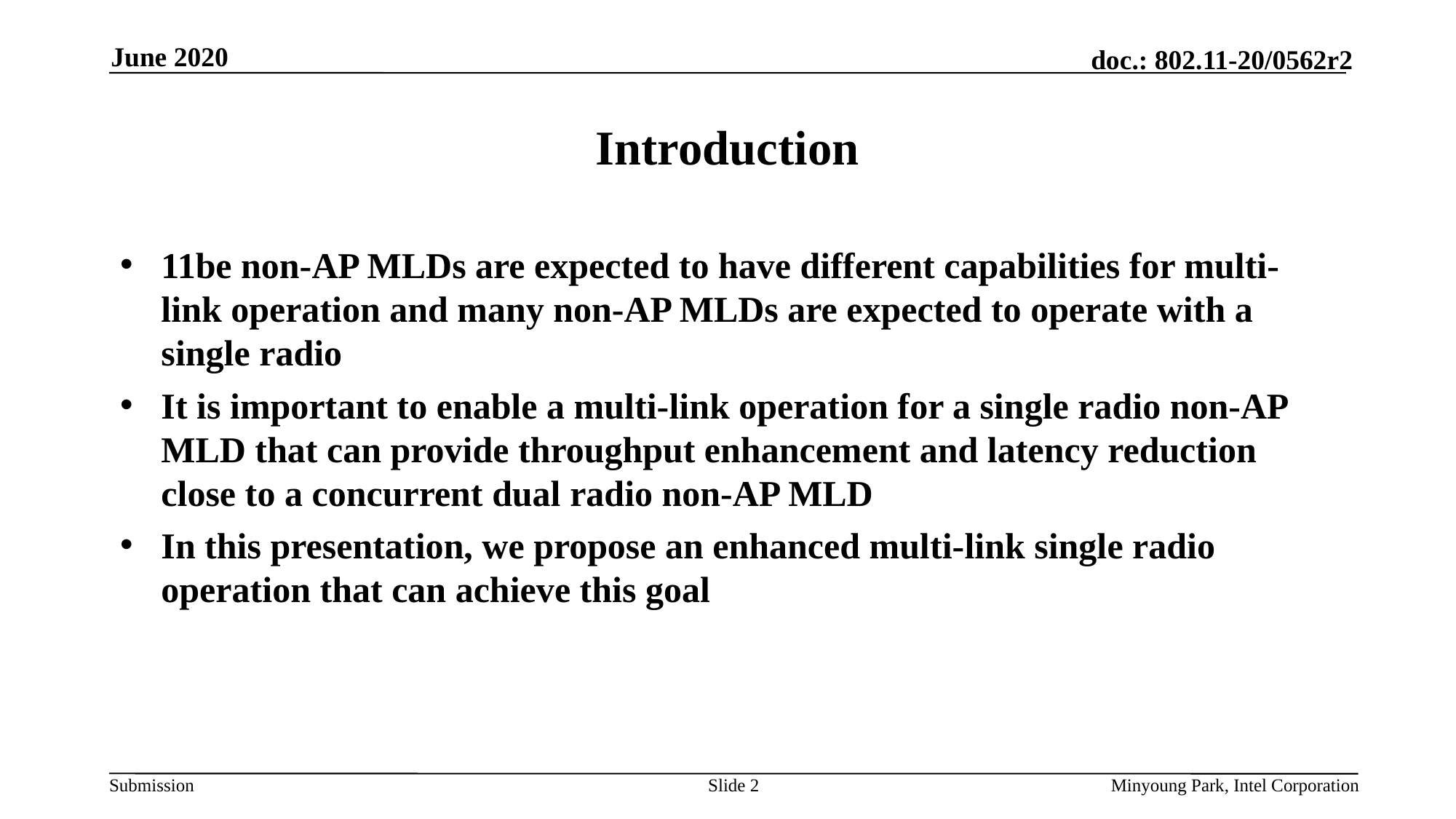

June 2020
# Introduction
11be non-AP MLDs are expected to have different capabilities for multi-link operation and many non-AP MLDs are expected to operate with a single radio
It is important to enable a multi-link operation for a single radio non-AP MLD that can provide throughput enhancement and latency reduction close to a concurrent dual radio non-AP MLD
In this presentation, we propose an enhanced multi-link single radio operation that can achieve this goal
Slide 2
Minyoung Park, Intel Corporation